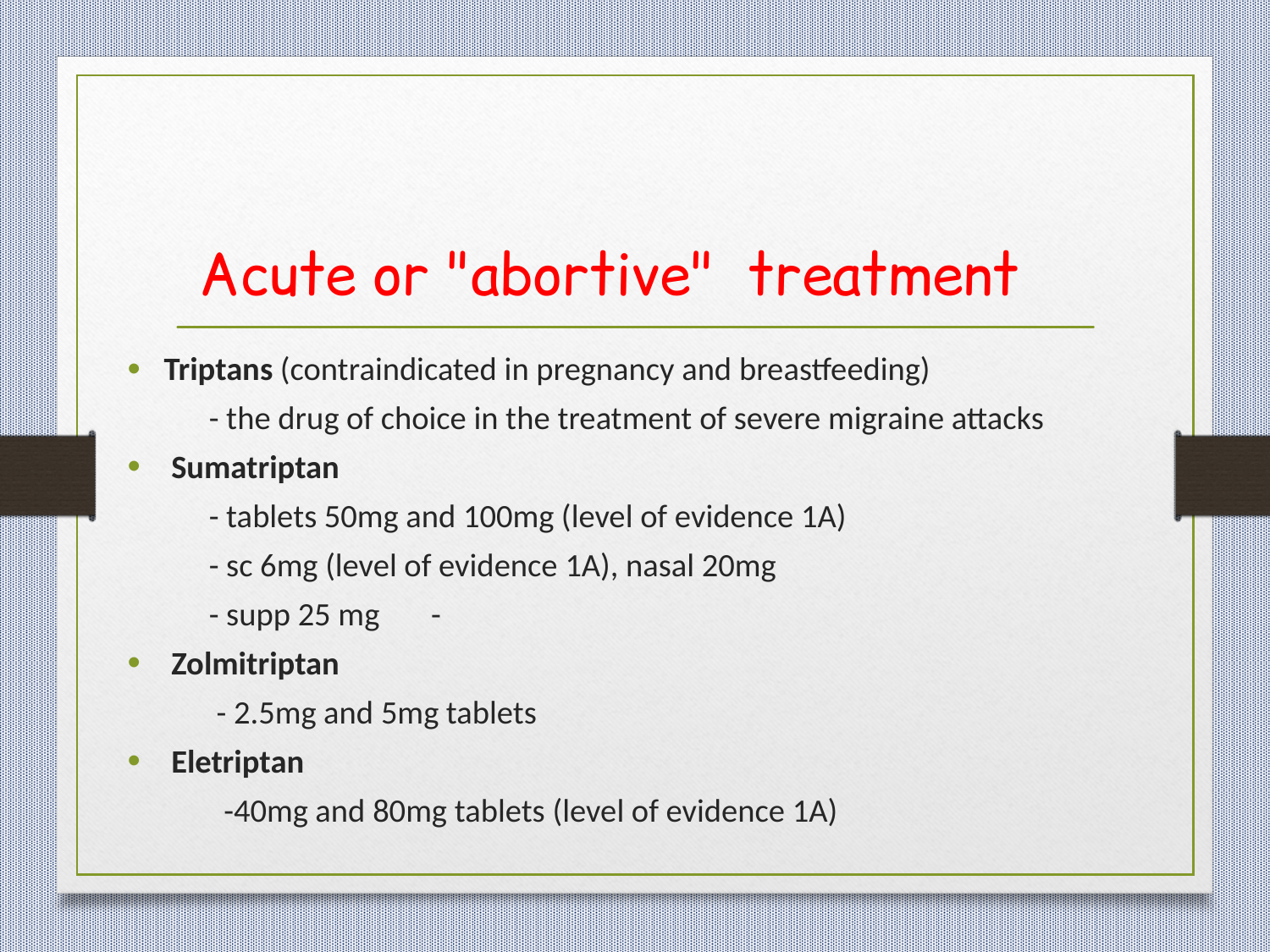

# Acute or "abortive"  treatment
Triptans (contraindicated in pregnancy and breastfeeding)
           - the drug of choice in the treatment of severe migraine attacks
 Sumatriptan
           - tablets 50mg and 100mg (level of evidence 1A)
           - sc 6mg (level of evidence 1A), nasal 20mg
           - supp 25 mg       -
 Zolmitriptan
            - 2.5mg and 5mg tablets
 Eletriptan
             -40mg and 80mg tablets (level of evidence 1A)